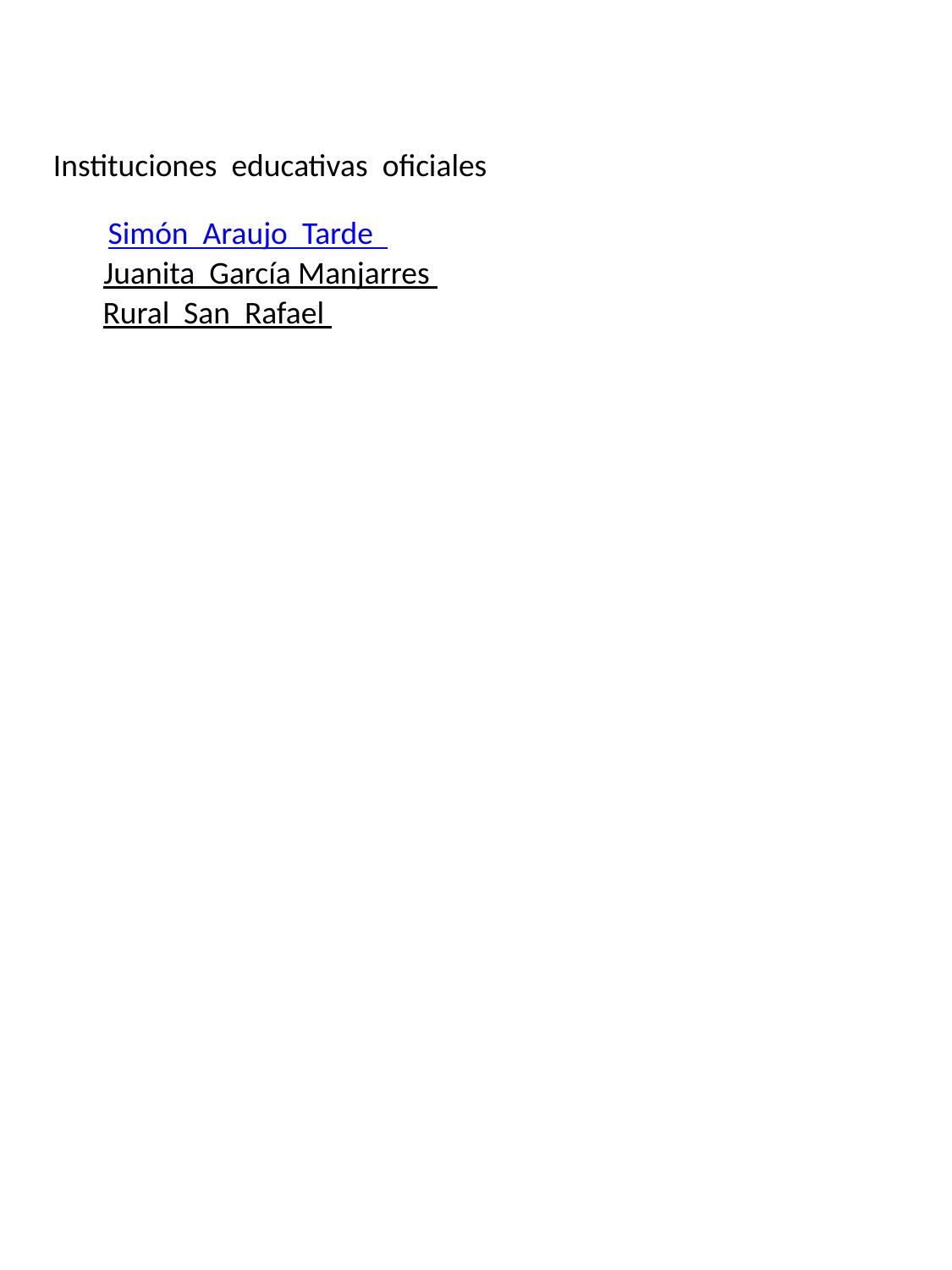

Instituciones  educativas  oficiales
Simón  Araujo  Tarde
Juanita  García Manjarres
Rural  San  Rafael